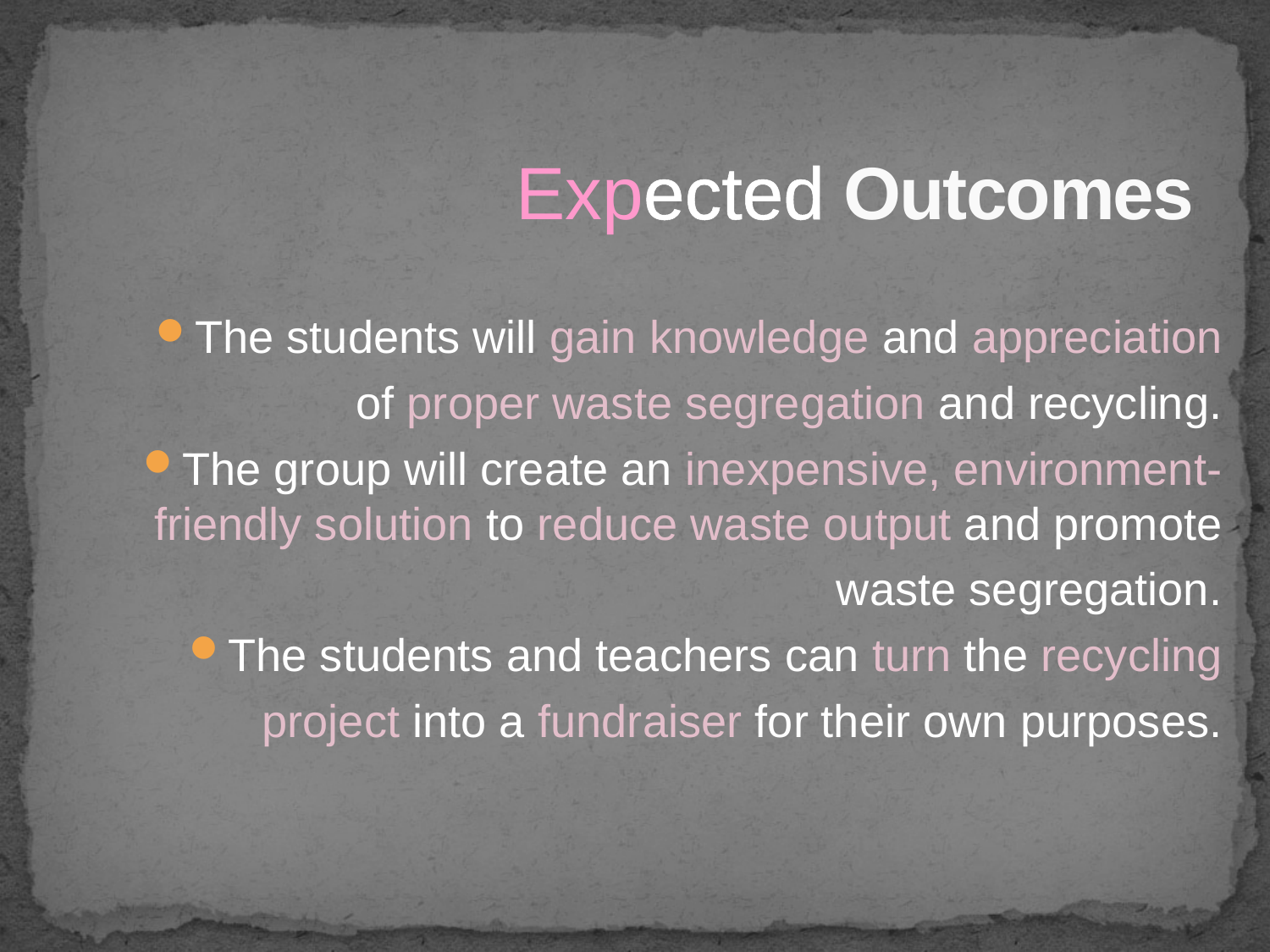

# Expected Outcomes
The students will gain knowledge and appreciation
of proper waste segregation and recycling.
The group will create an inexpensive, environment-friendly solution to reduce waste output and promote
waste segregation.
The students and teachers can turn the recycling
project into a fundraiser for their own purposes.